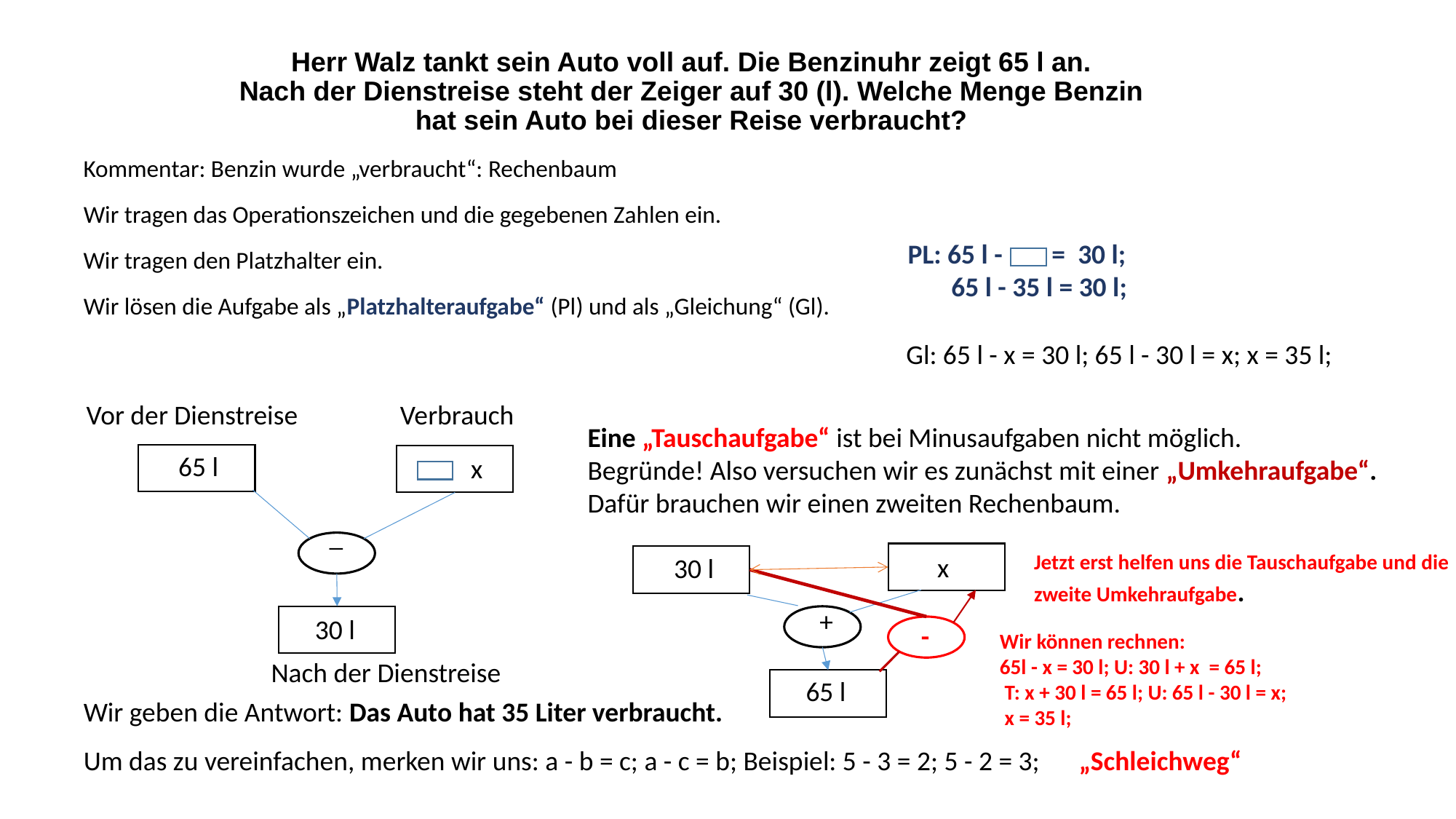

# Herr Walz tankt sein Auto voll auf. Die Benzinuhr zeigt 65 l an. Nach der Dienstreise steht der Zeiger auf 30 (l). Welche Menge Benzin hat sein Auto bei dieser Reise verbraucht?
Kommentar: Benzin wurde „verbraucht“: Rechenbaum
Wir tragen das Operationszeichen und die gegebenen Zahlen ein.
PL: 65 l -        =  30 l;
       65 l - 35 l = 30 l;
Wir tragen den Platzhalter ein.

Wir lösen die Aufgabe als „Platzhalteraufgabe“ (Pl) und als „Gleichung“ (Gl).

Gl: 65 l - x = 30 l; 65 l - 30 l = x; x = 35 l;

Vor der Dienstreise
Verbrauch
Eine „Tauschaufgabe“ ist bei Minusaufgaben nicht möglich.
Begründe! Also versuchen wir es zunächst mit einer „Umkehraufgabe“.
Dafür brauchen wir einen zweiten Rechenbaum.

65 l

x

_

Jetzt erst helfen uns die Tauschaufgabe und die zweite Umkehraufgabe.
x
30 l

+

30 l
-

Wir können rechnen:
65l - x = 30 l; U: 30 l + x  = 65 l;
 T: x + 30 l = 65 l; U: 65 l - 30 l = x;
 x = 35 l;

Nach der Dienstreise
65 l

Wir geben die Antwort: Das Auto hat 35 Liter verbraucht.
 „Schleichweg“
Um das zu vereinfachen, merken wir uns: a - b = c; a - c = b; Beispiel: 5 - 3 = 2; 5 - 2 = 3;